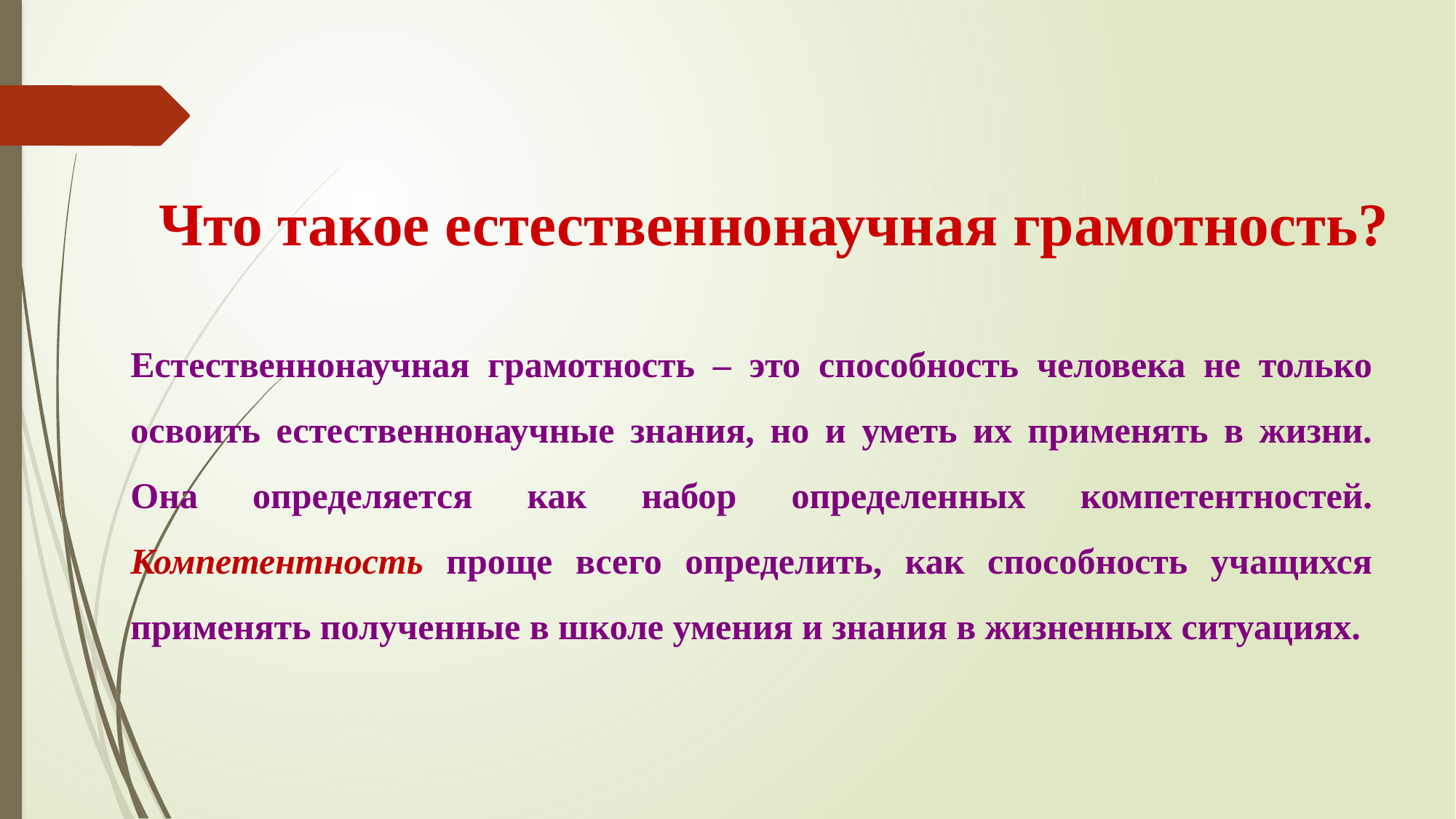

Что такое естественнонаучная грамотность?
Естественнонаучная грамотность – это способность человека не только освоить естественнонаучные знания, но и уметь их применять в жизни. Она определяется как набор определенных компетентностей. Компетентность проще всего определить, как способность учащихся применять полученные в школе умения и знания в жизненных ситуациях.